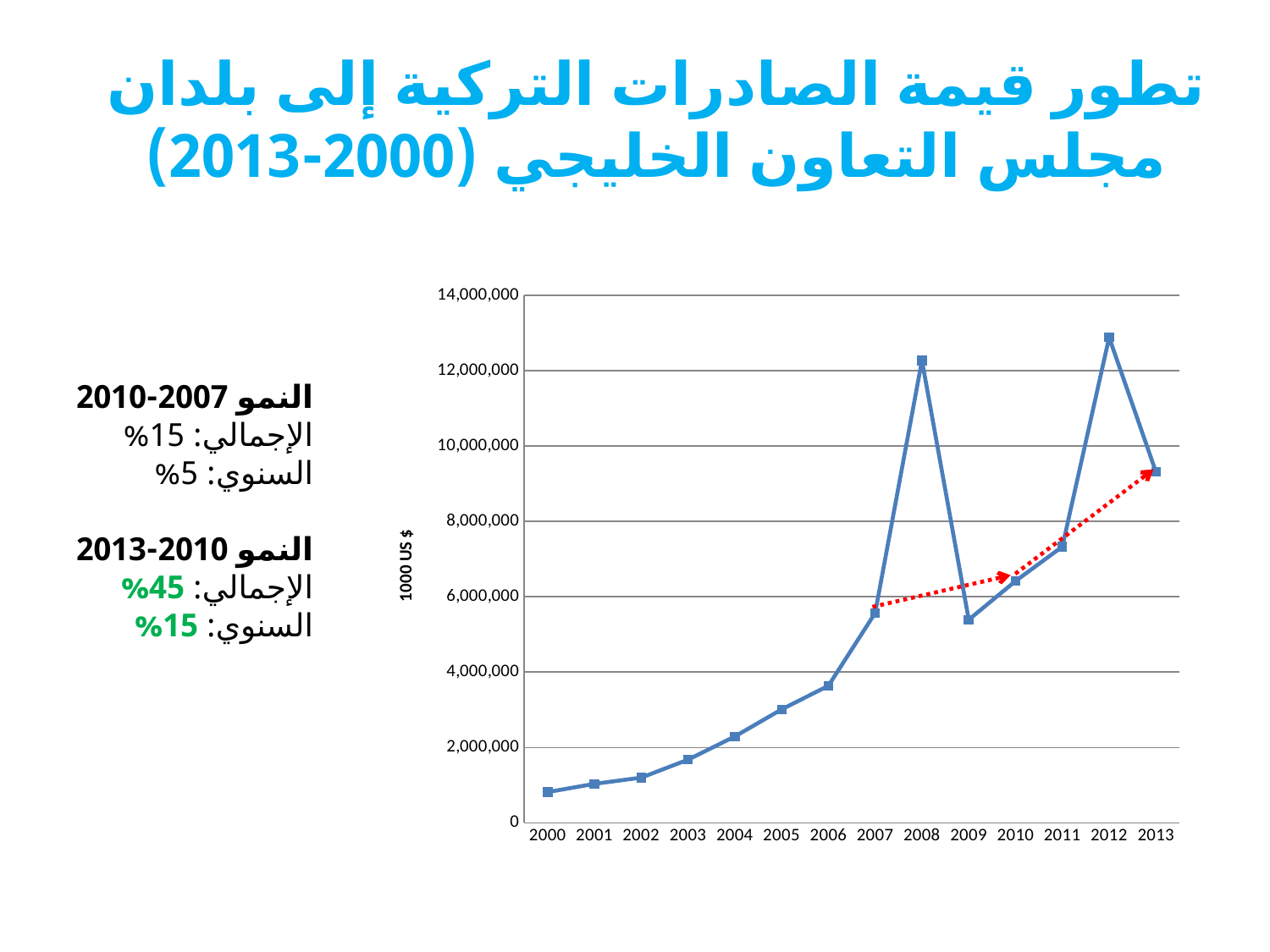

# تطور قيمة الصادرات التركية إلى بلدان مجلس التعاون الخليجي (2000-2013)

### Chart

| Category | GCC |
|---|---|
| 2000 | 816861.286999999 |
| 2001 | 1035799.376 |
| 2002 | 1200215.709 |
| 2003 | 1677351.3790000011 |
| 2004 | 2292313.537 |
| 2005 | 3011612.482 |
| 2006 | 3636390.182 |
| 2007 | 5567595.591 |
| 2008 | 12268198.156 |
| 2009 | 5389674.9320000075 |
| 2010 | 6415936.527000001 |
| 2011 | 7330691.599000001 |
| 2012 | 12878764.439999985 |
| 2013 | 9309562.325 |
النمو 2007-2010
الإجمالي: 15%
السنوي: 5%

النمو 2010-2013
الإجمالي: 45%
السنوي: 15%